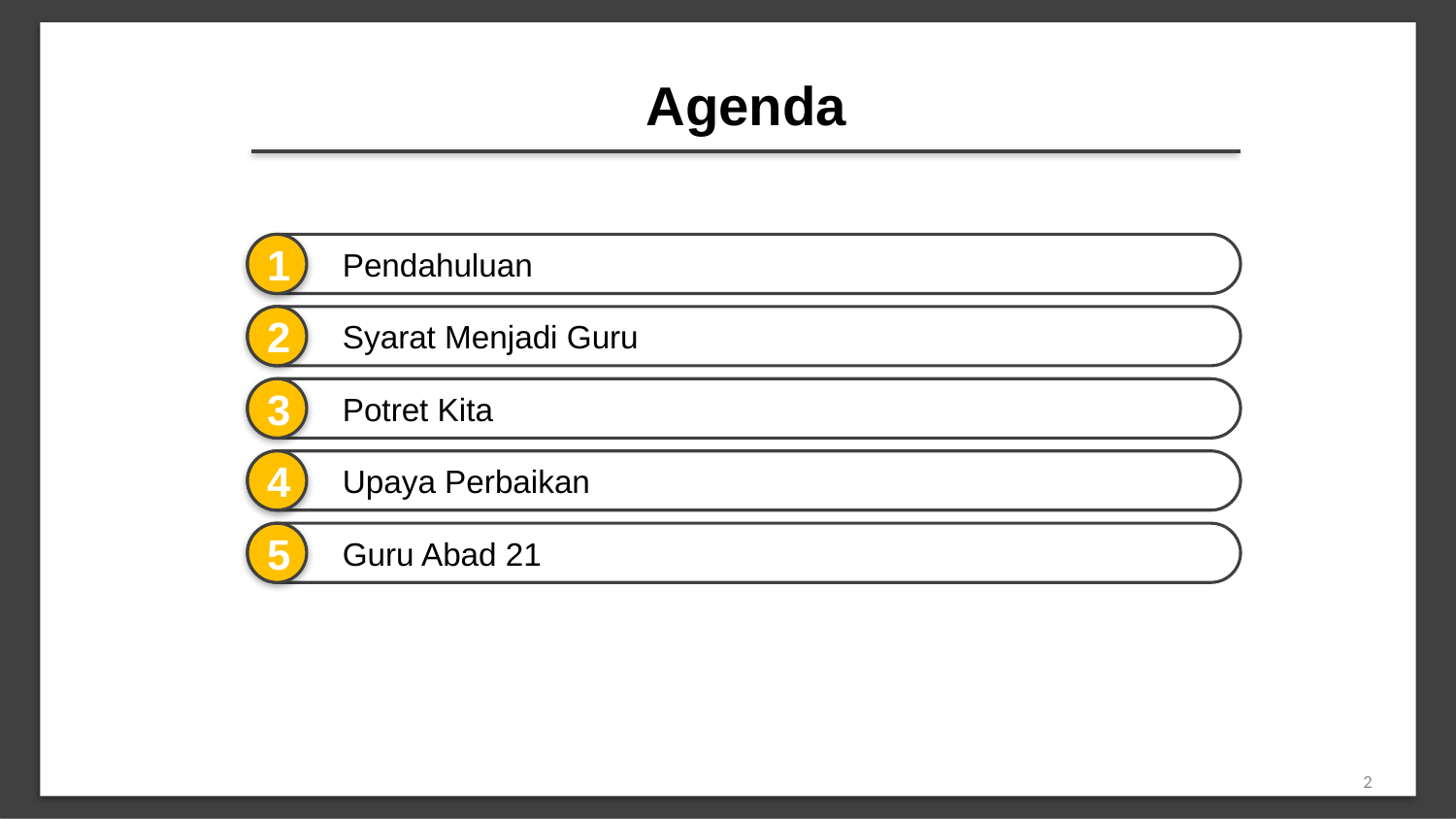

Agenda
1
Pendahuluan
2
Syarat Menjadi Guru
3
Potret Kita
4
Upaya Perbaikan
5
Guru Abad 21